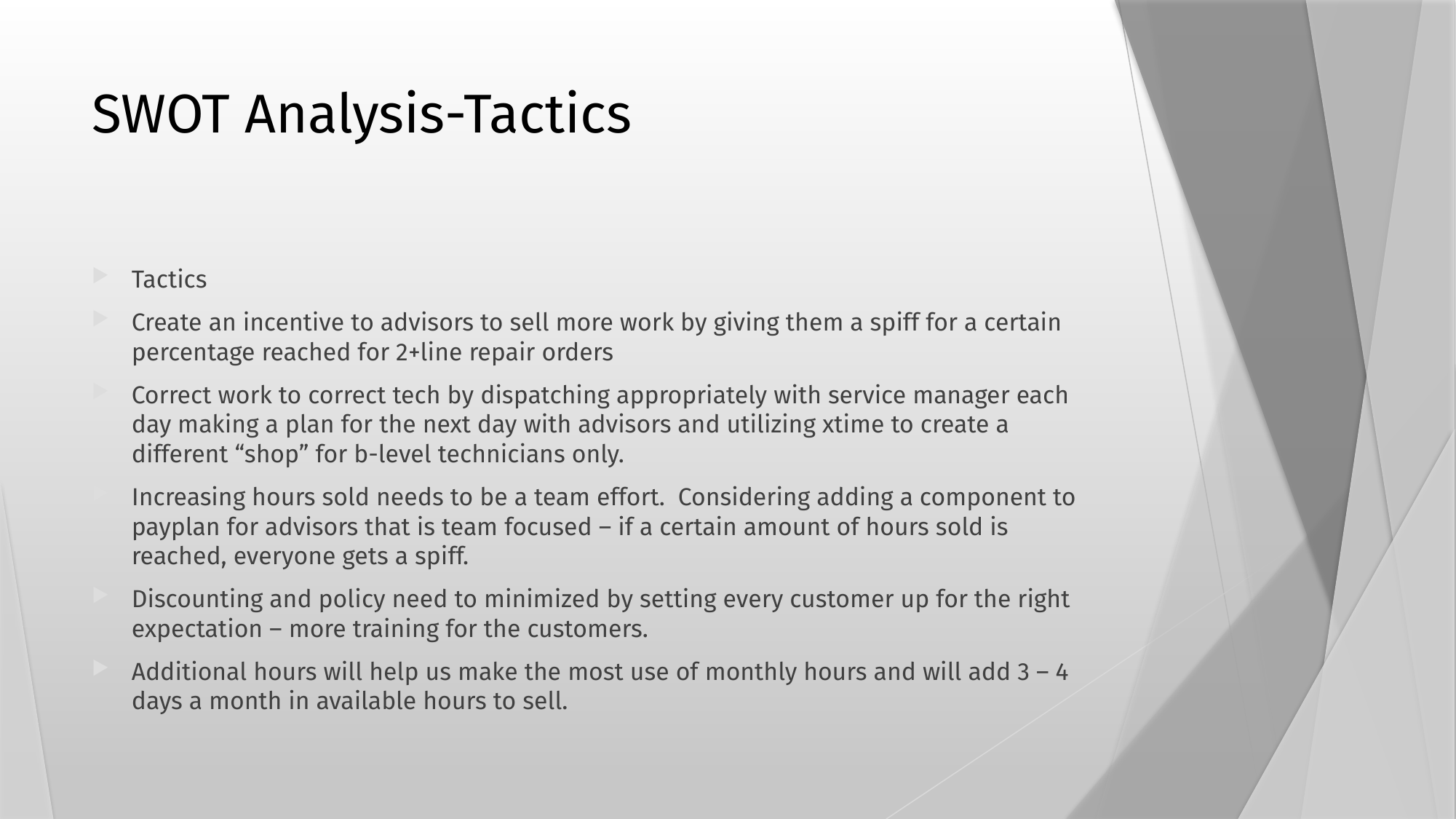

# SWOT Analysis-Tactics
Tactics
Create an incentive to advisors to sell more work by giving them a spiff for a certain percentage reached for 2+line repair orders
Correct work to correct tech by dispatching appropriately with service manager each day making a plan for the next day with advisors and utilizing xtime to create a different “shop” for b-level technicians only.
Increasing hours sold needs to be a team effort.  Considering adding a component to payplan for advisors that is team focused – if a certain amount of hours sold is reached, everyone gets a spiff.
Discounting and policy need to minimized by setting every customer up for the right expectation – more training for the customers.
Additional hours will help us make the most use of monthly hours and will add 3 – 4 days a month in available hours to sell.